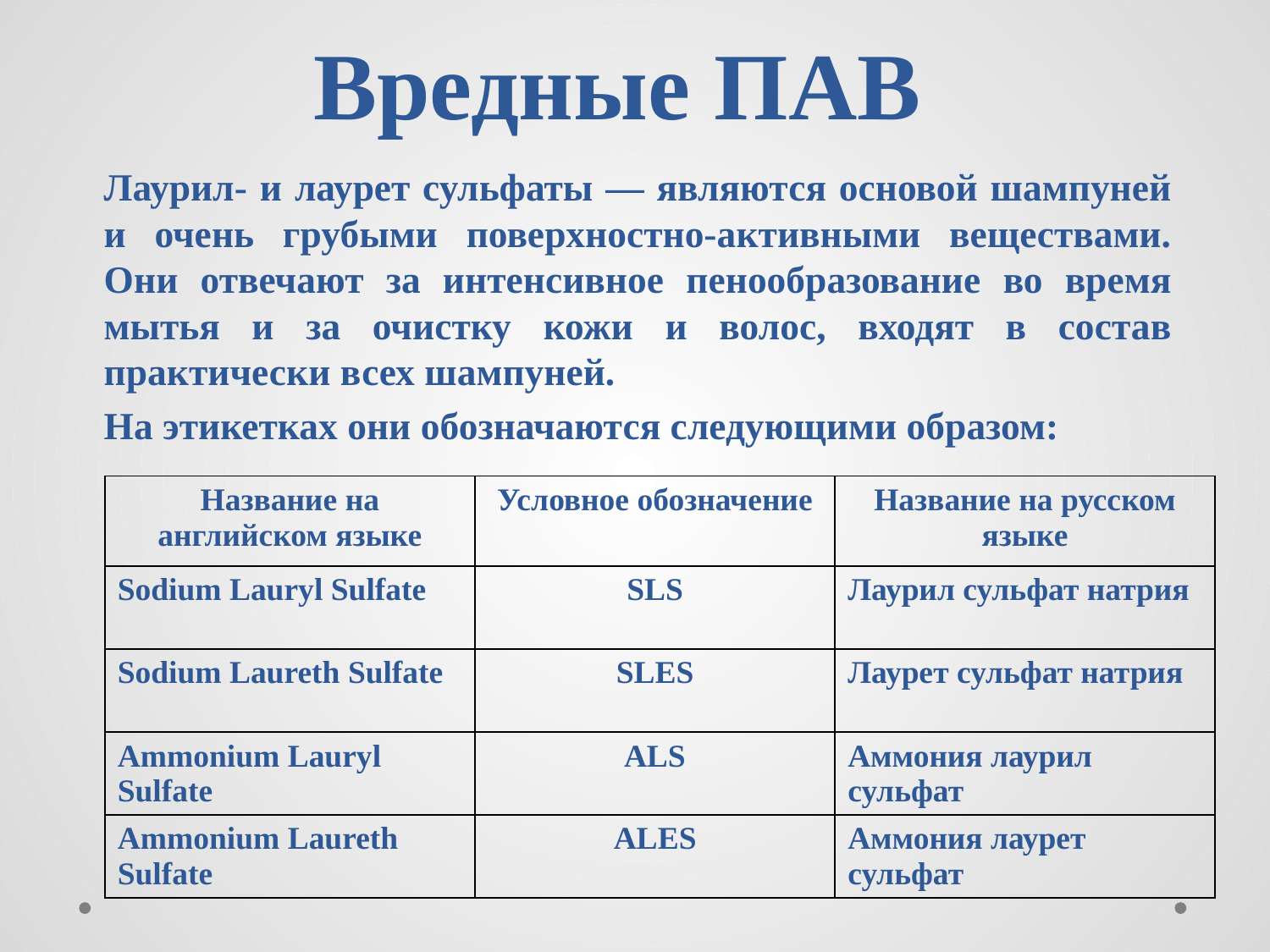

# Вредные ПАВ
Лаурил- и лаурет сульфаты — являются основой шампуней и очень грубыми поверхностно-активными веществами. Они отвечают за интенсивное пенообразование во время мытья и за очистку кожи и волос, входят в состав практически всех шампуней.
На этикетках они обозначаются следующими образом:

| Название на английском языке | Условное обозначение | Название на русском языке |
| --- | --- | --- |
| Sodium Lauryl Sulfate | SLS | Лаурил сульфат натрия |
| Sodium Laureth Sulfate | SLES | Лаурет сульфат натрия |
| Ammonium Lauryl Sulfate | ALS | Аммония лаурил сульфат |
| Ammonium Laureth Sulfate | ALES | Аммония лаурет сульфат |